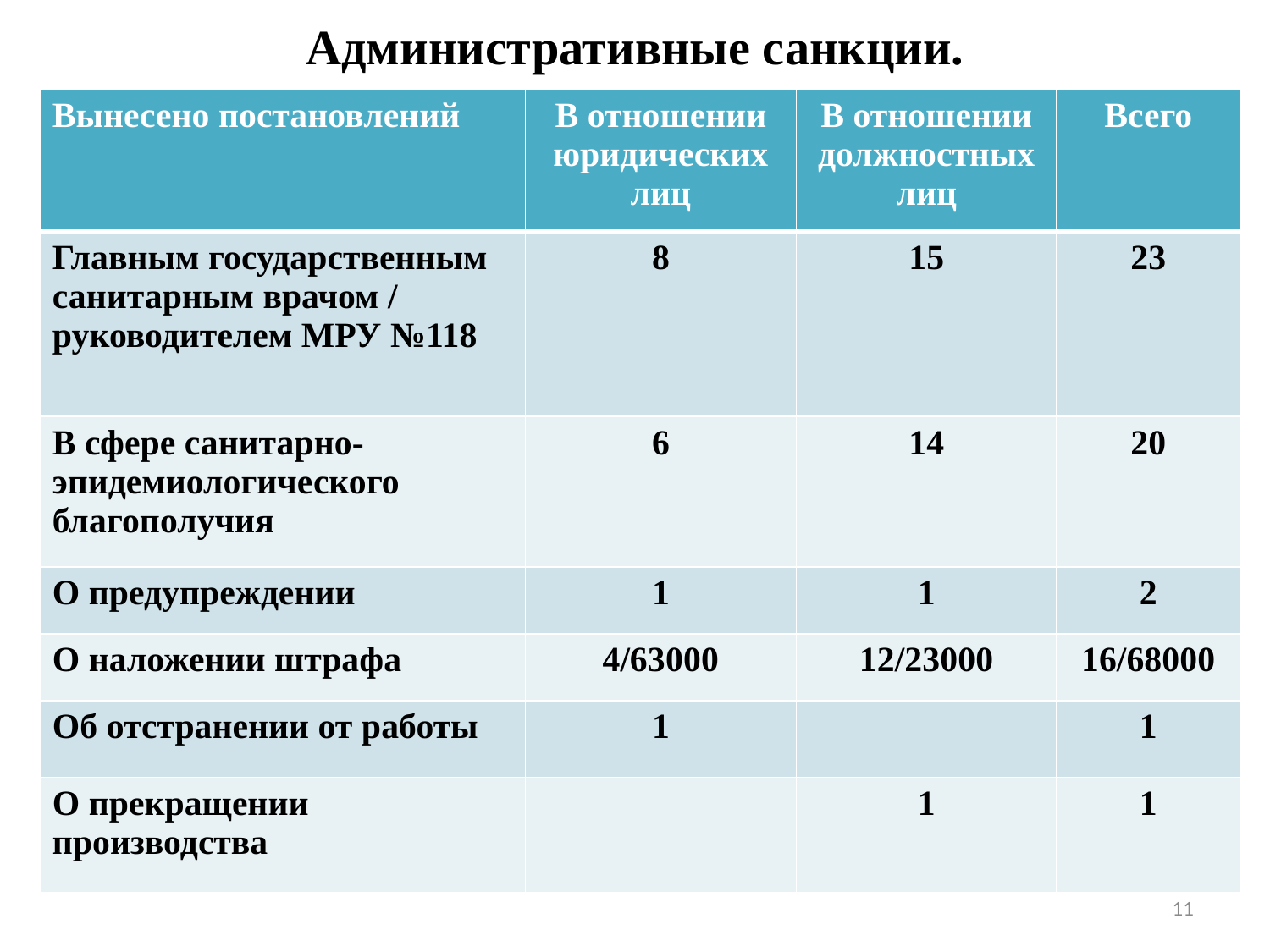

# Административные санкции.
| Вынесено постановлений | В отношении юридических лиц | В отношении должностных лиц | Всего |
| --- | --- | --- | --- |
| Главным государственным санитарным врачом / руководителем МРУ №118 | 8 | 15 | 23 |
| В сфере санитарно-эпидемиологического благополучия | 6 | 14 | 20 |
| О предупреждении | 1 | 1 | 2 |
| О наложении штрафа | 4/63000 | 12/23000 | 16/68000 |
| Об отстранении от работы | 1 |  | 1 |
| О прекращении производства |  | 1 | 1 |
11